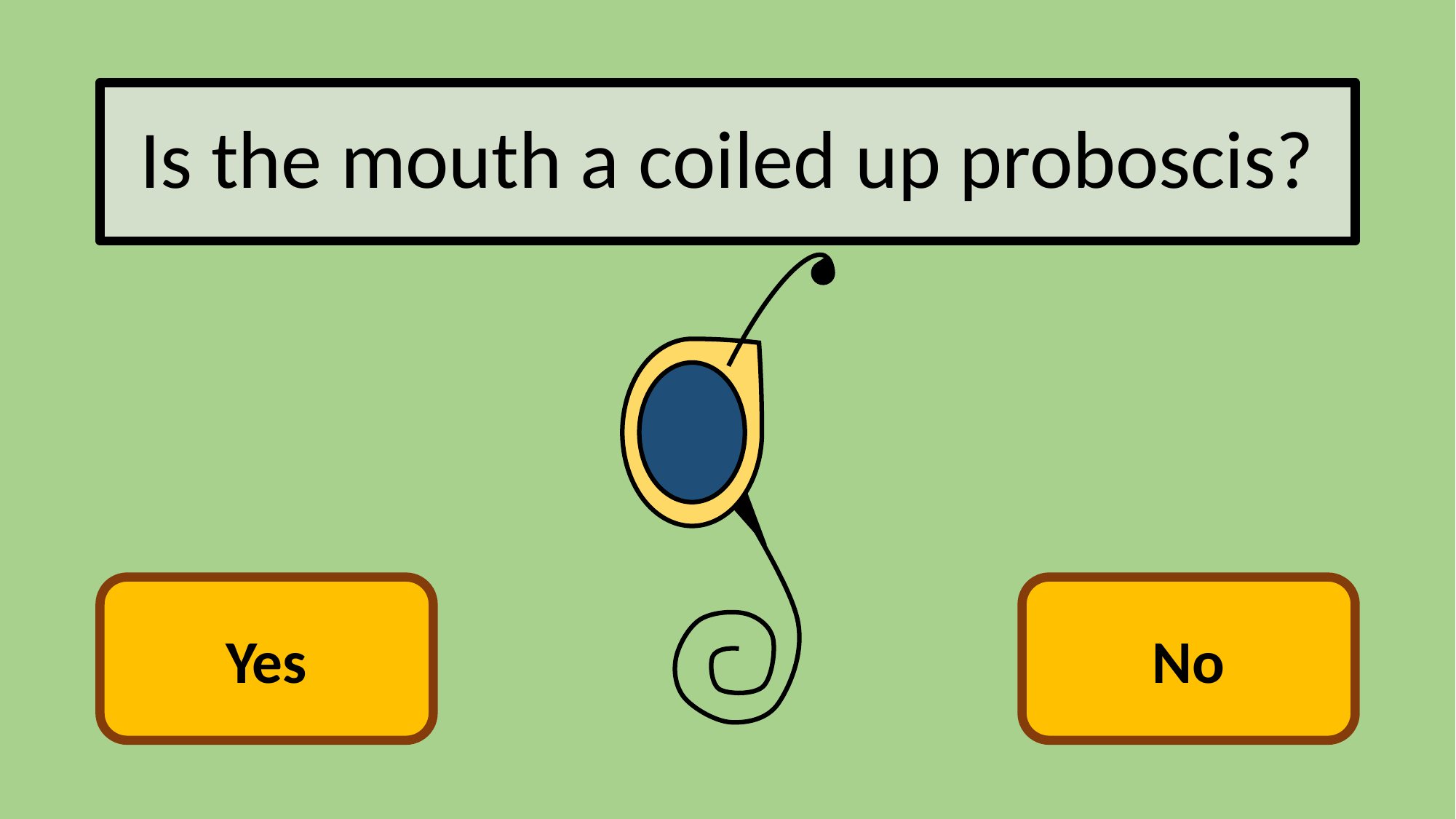

# Is the mouth a coiled up proboscis?

Yes
No